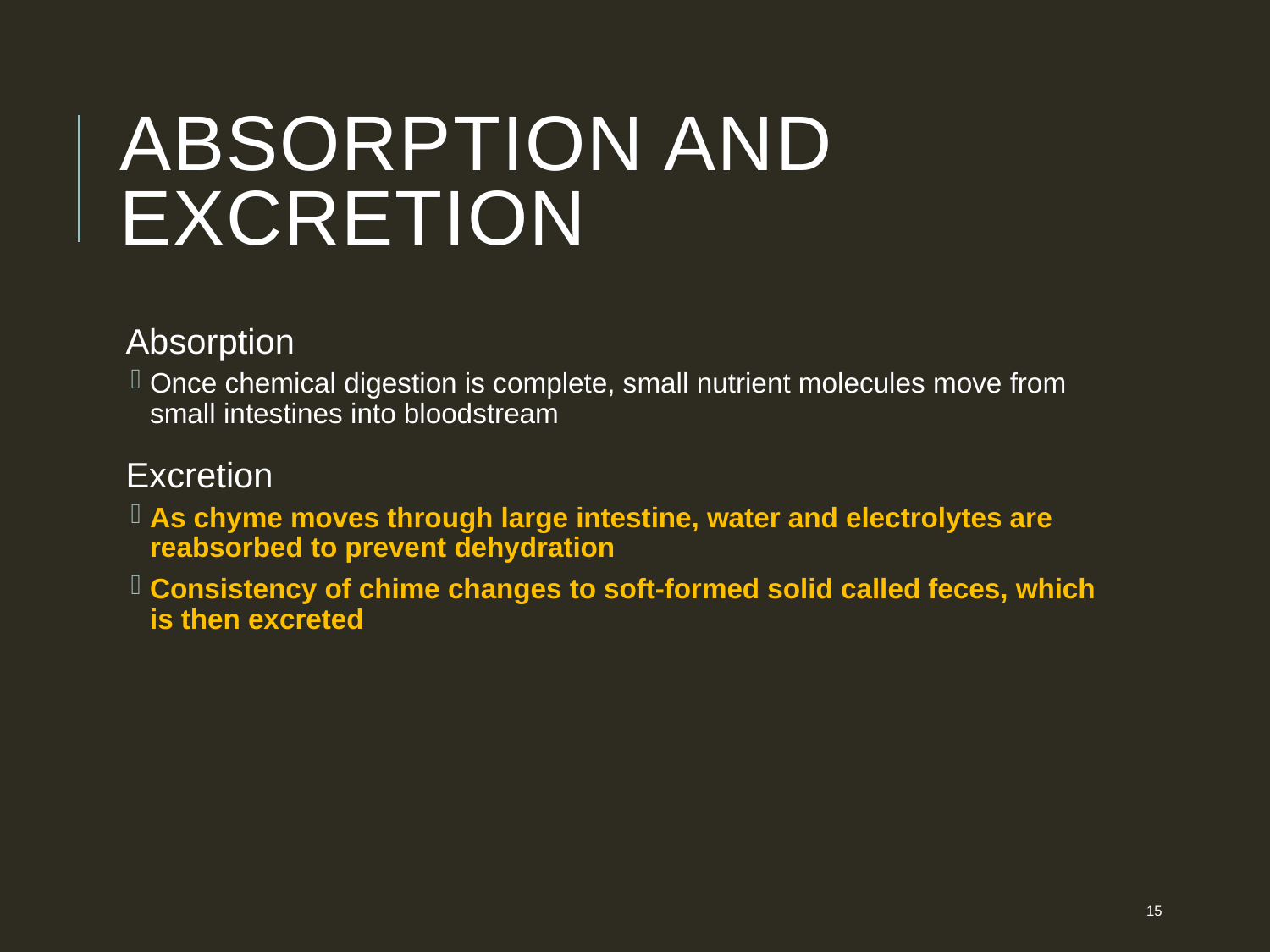

# Absorption and Excretion
Absorption
Once chemical digestion is complete, small nutrient molecules move from small intestines into bloodstream
Excretion
As chyme moves through large intestine, water and electrolytes are reabsorbed to prevent dehydration
Consistency of chime changes to soft-formed solid called feces, which is then excreted
 15